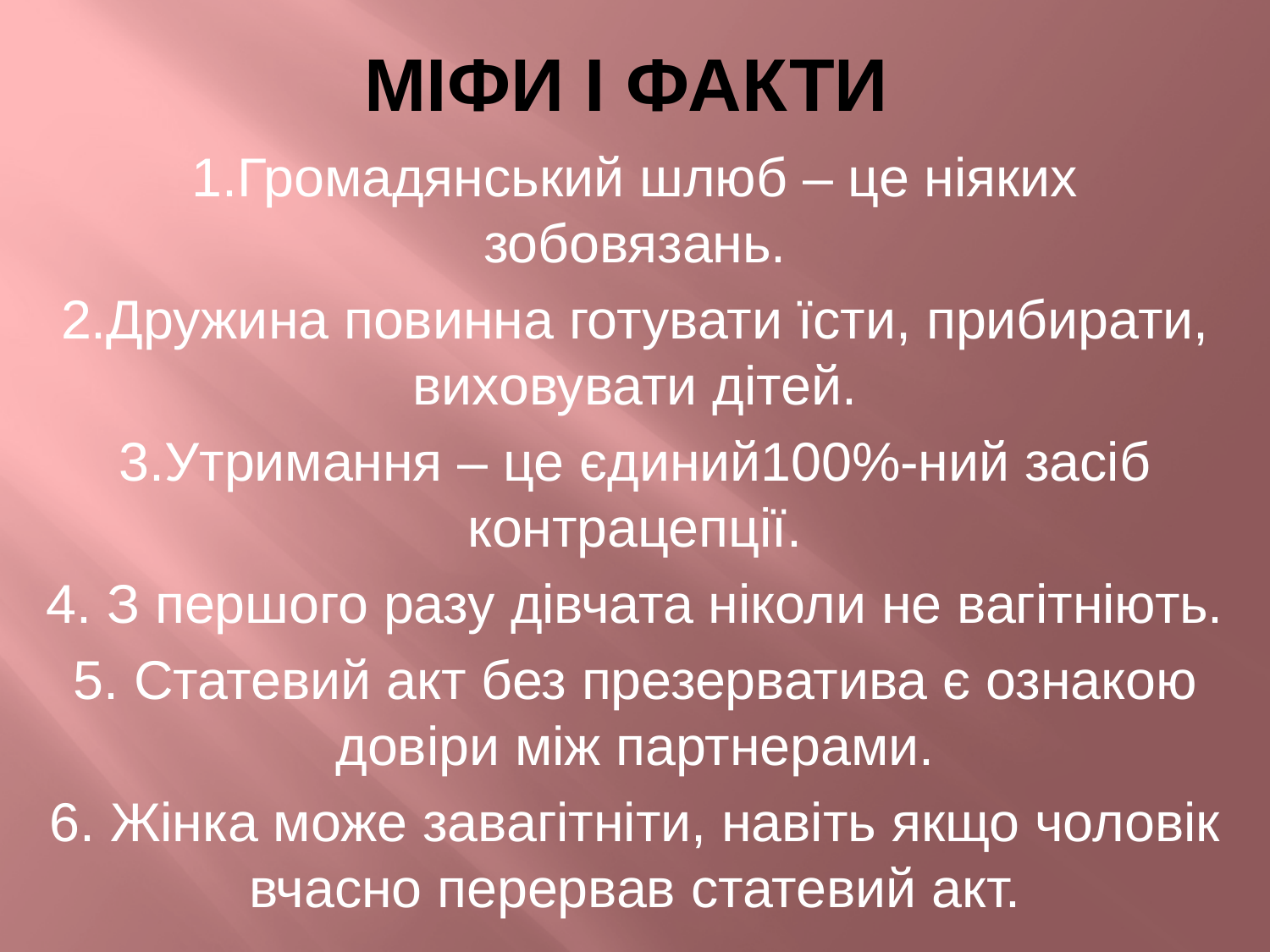

# Міфи і факти
1.Громадянський шлюб – це ніяких зобовязань.
2.Дружина повинна готувати їсти, прибирати, виховувати дітей.
3.Утримання – це єдиний100%-ний засіб контрацепції.
4. З першого разу дівчата ніколи не вагітніють.
5. Статевий акт без презерватива є ознакою довіри між партнерами.
6. Жінка може завагітніти, навіть якщо чоловік вчасно перервав статевий акт.